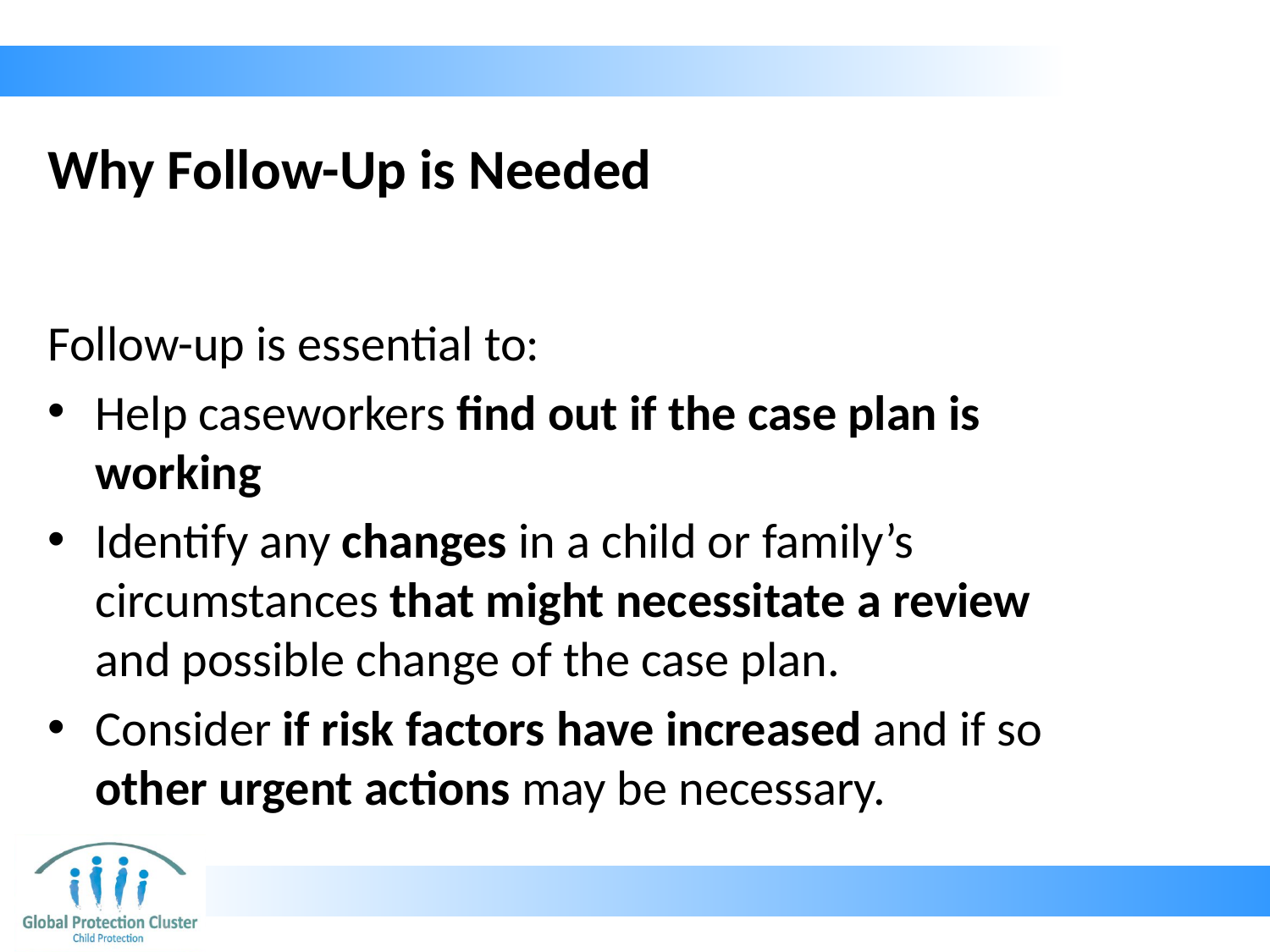

# Why Follow-Up is Needed

Follow-up is essential to:
Help caseworkers find out if the case plan is working
Identify any changes in a child or family’s circumstances that might necessitate a review and possible change of the case plan.
Consider if risk factors have increased and if so other urgent actions may be necessary.